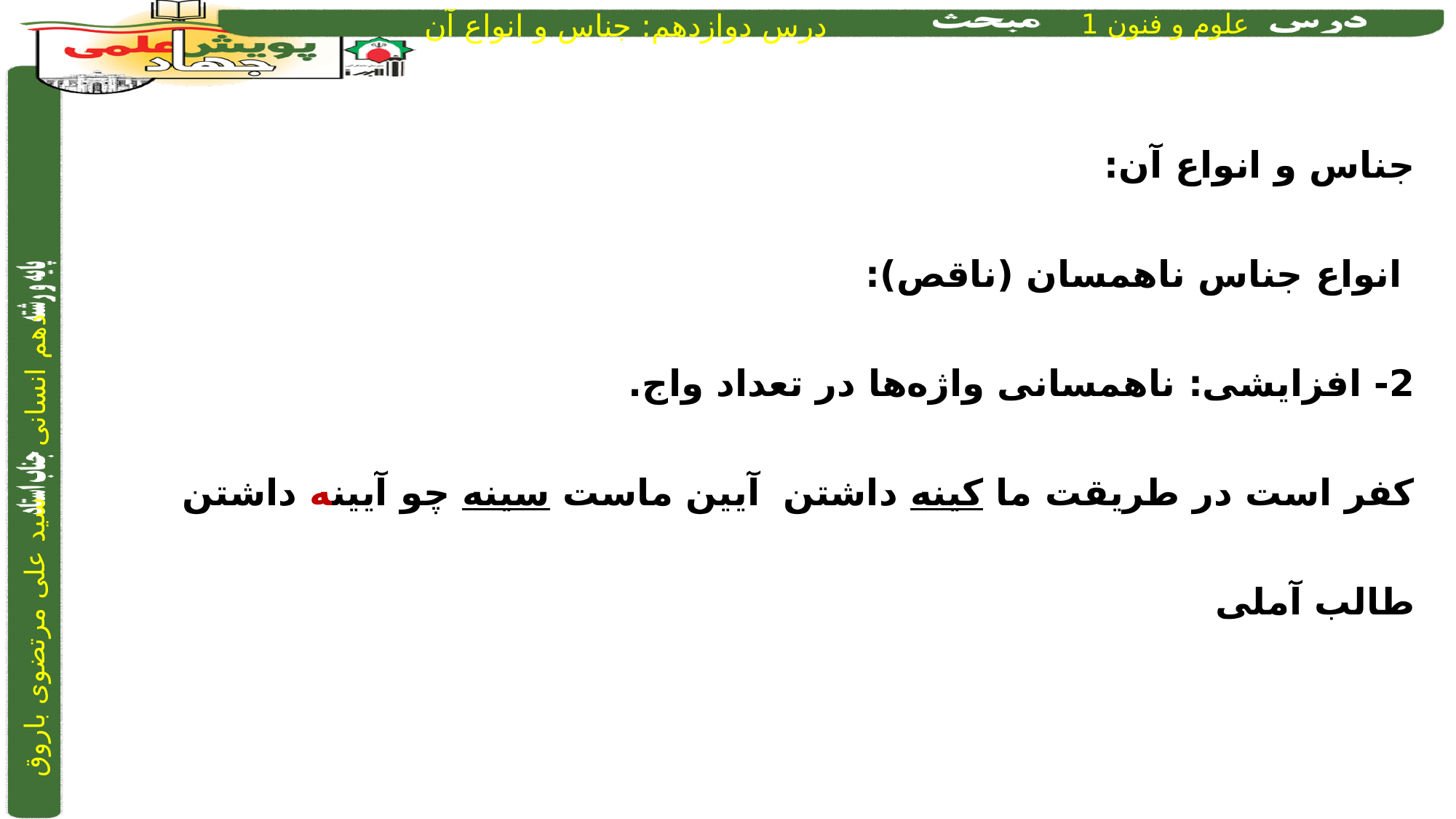

جناس و انواع آن:
 انواع جناس ناهمسان (ناقص):
2- افزایشی: ناهمسانی واژه‌ها در تعداد واج.
کفر است در طریقت ما کینه داشتن 		آیین ماست سینه چو آیینه داشتن		طالب آملی